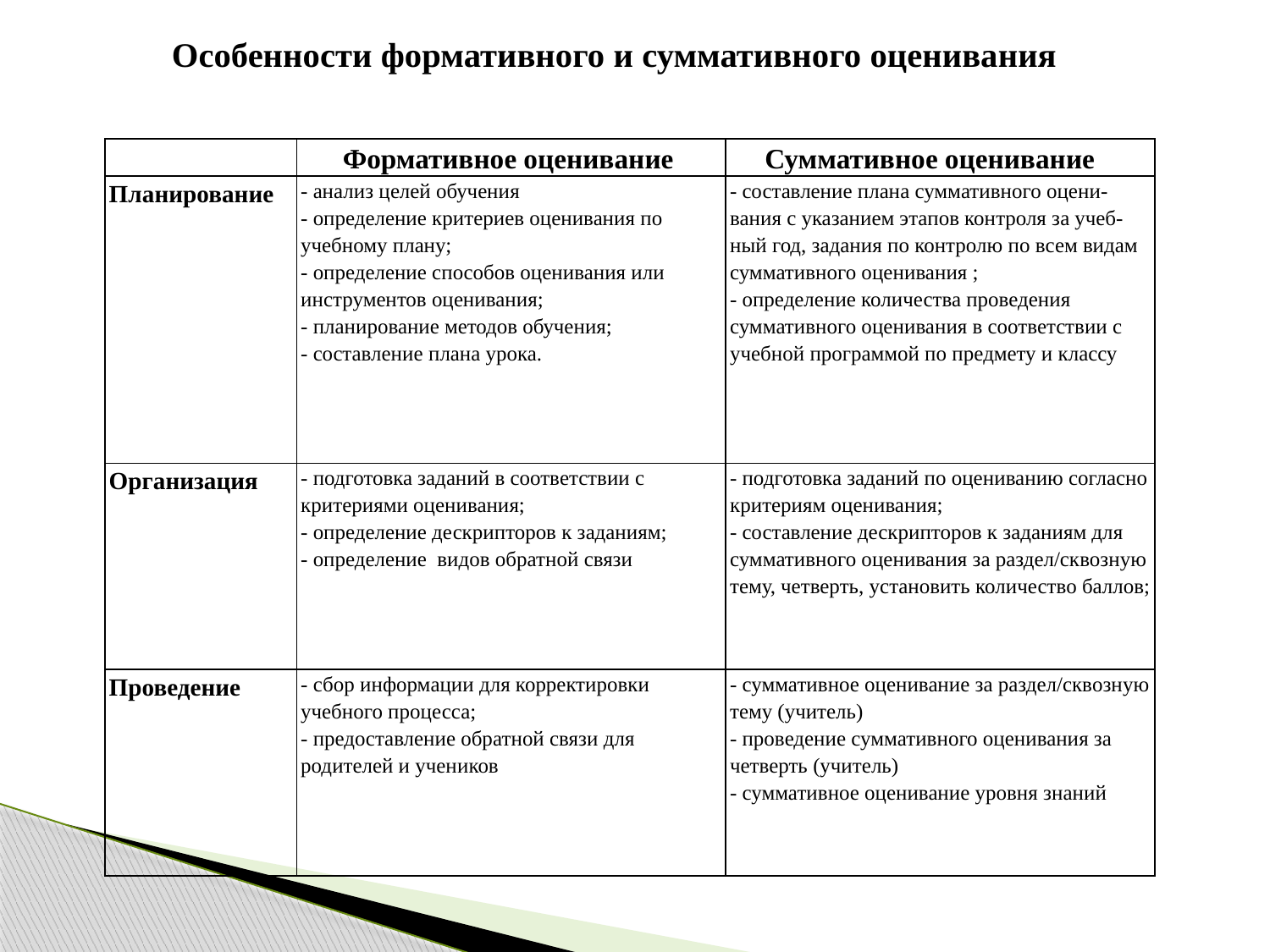

Особенности формативного и суммативного оценивания
|  | Формативное оценивание | Суммативное оценивание |
| --- | --- | --- |
| Планирование | - анализ целей обучения - определение критериев оценивания по учебному плану; - определение способов оценивания или инструментов оценивания; - планирование методов обучения; - составление плана урока. | - составление плана суммативного оцени-вания с указанием этапов контроля за учеб-ный год, задания по контролю по всем видам суммативного оценивания ; - определение количества проведения суммативного оценивания в соответствии с учебной программой по предмету и классу |
| Организация | - подготовка заданий в соответствии с критериями оценивания; - определение дескрипторов к заданиям; - определение видов обратной связи | - подготовка заданий по оцениванию согласно критериям оценивания; - составление дескрипторов к заданиям для суммативного оценивания за раздел/сквозную тему, четверть, установить количество баллов; |
| Проведение | - сбор информации для корректировки учебного процесса; - предоставление обратной связи для родителей и учеников | - суммативное оценивание за раздел/сквозную тему (учитель) - проведение суммативного оценивания за четверть (учитель) - суммативное оценивание уровня знаний |